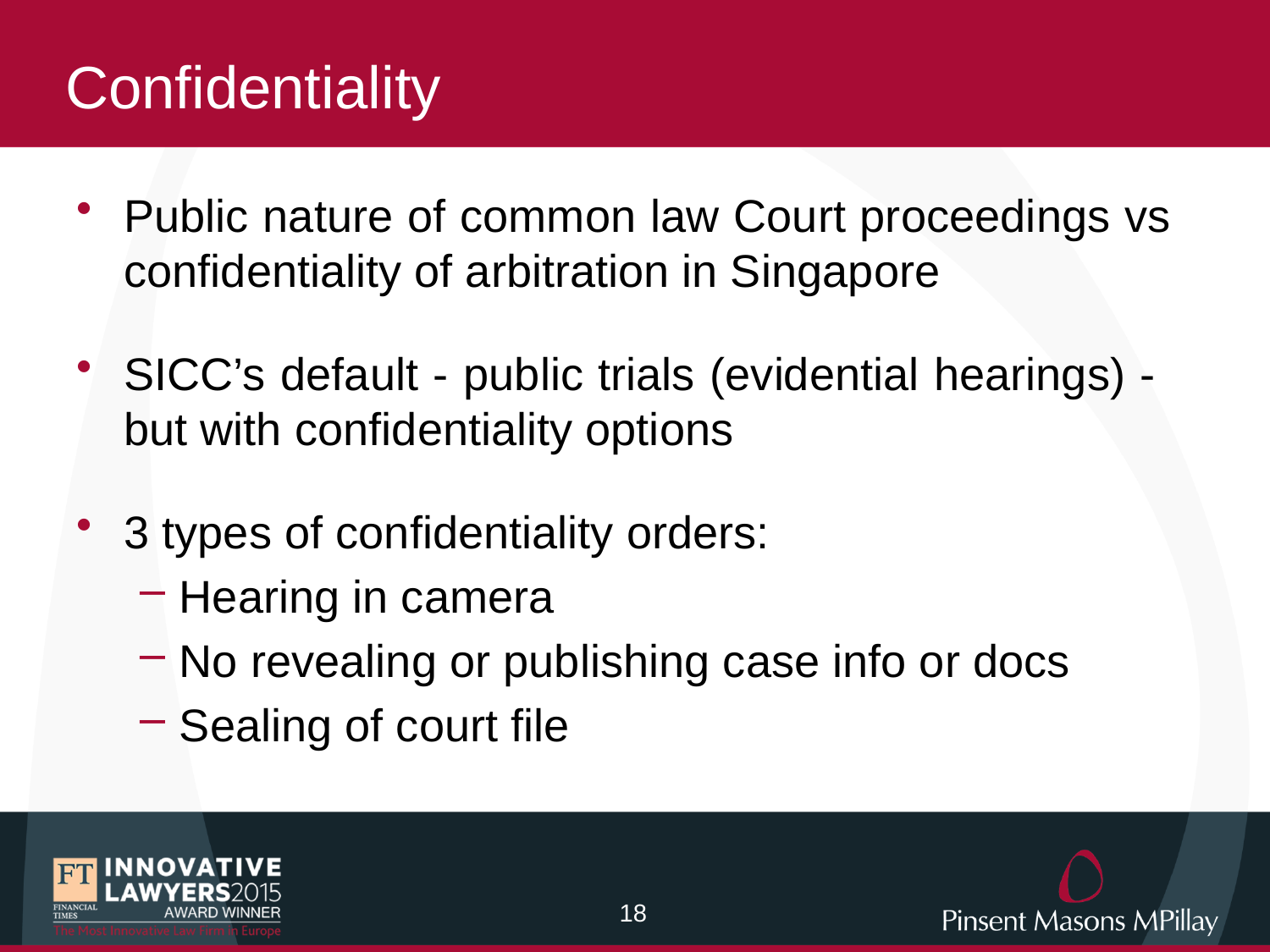

# Confidentiality
Public nature of common law Court proceedings vs confidentiality of arbitration in Singapore

SICC’s default - public trials (evidential hearings) -  but with confidentiality options

3 types of confidentiality orders:
Hearing in camera
No revealing or publishing case info or docs
Sealing of court file
18